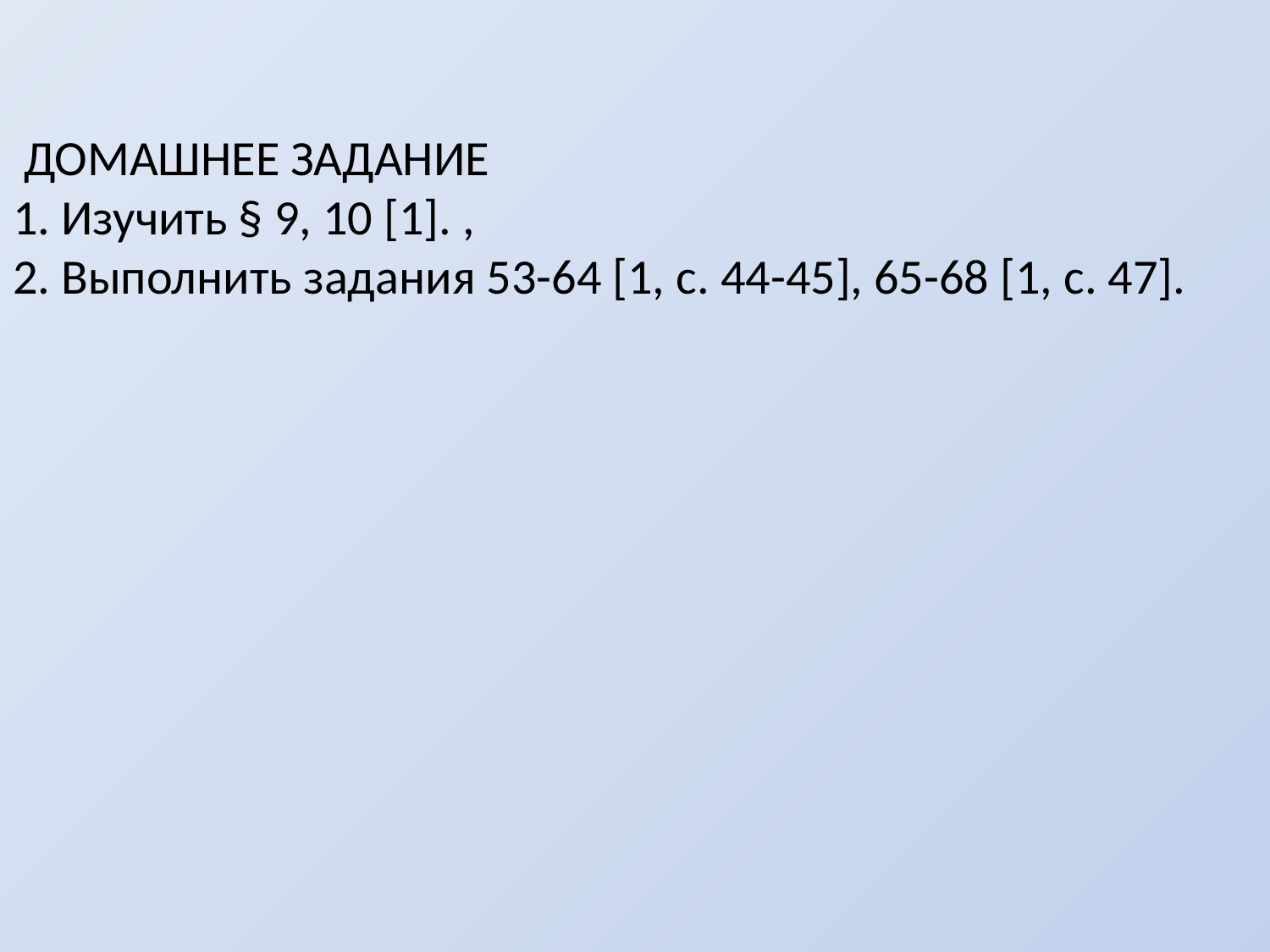

ДОМАШНЕЕ ЗАДАНИЕ
1. Изучить § 9, 10 [1]. ,
2. Выполнить задания 53-64 [1, с. 44-45], 65-68 [1, с. 47].